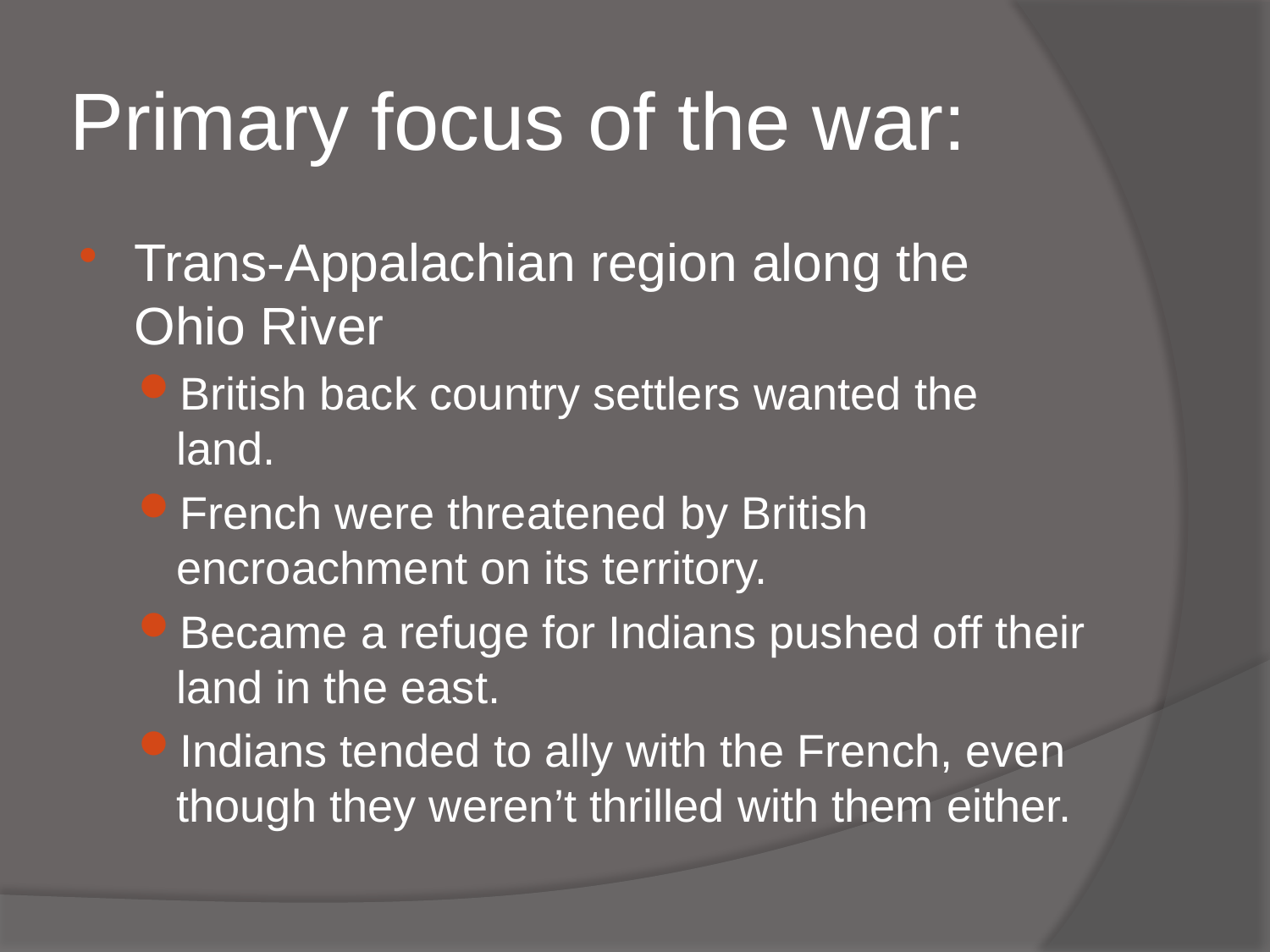

# Primary focus of the war:
Trans-Appalachian region along the Ohio River
British back country settlers wanted the land.
French were threatened by British encroachment on its territory.
Became a refuge for Indians pushed off their land in the east.
Indians tended to ally with the French, even though they weren’t thrilled with them either.